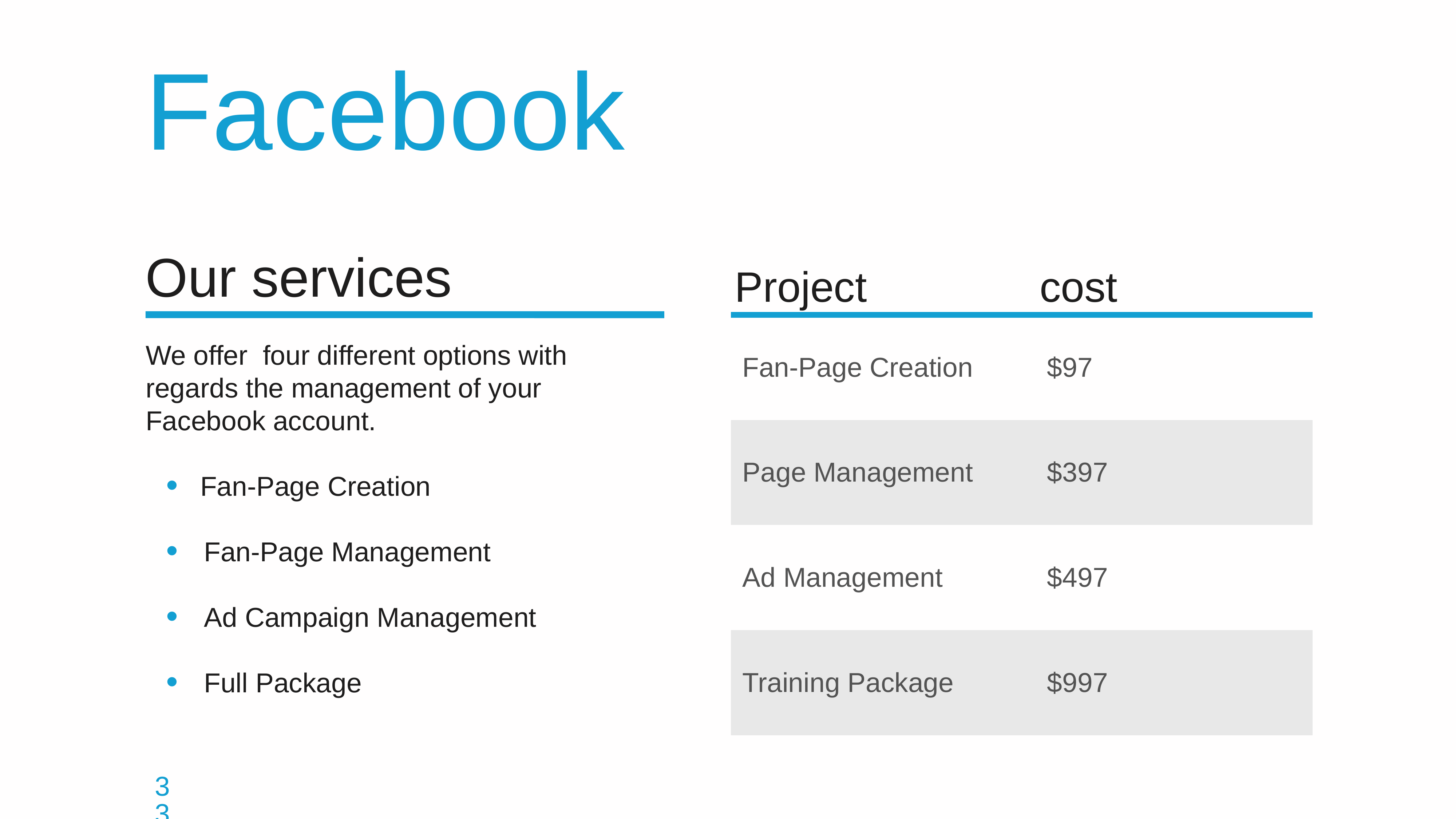

Facebook
| Project | cost |
| --- | --- |
| Fan-Page Creation | $97 |
| Page Management | $397 |
| Ad Management | $497 |
| Training Package | $997 |
Our services

We offer  four different options with regards the management of your Facebook account.

Fan-Page Creation

Fan-Page Management

Ad Campaign Management

Full Package

33